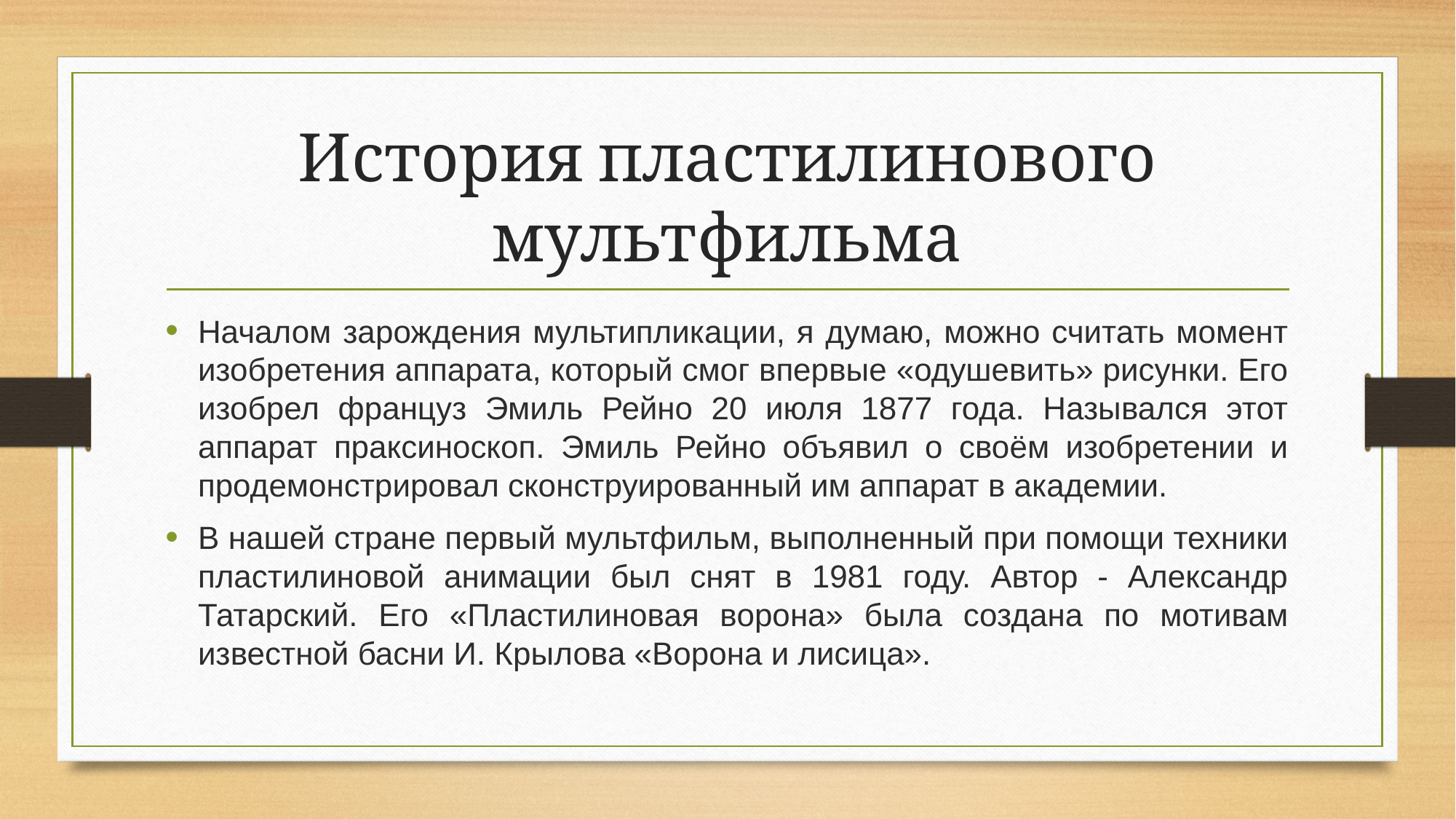

# История пластилинового мультфильма
Началом зарождения мультипликации, я думаю, можно считать момент изобретения аппарата, который смог впервые «одушевить» рисунки. Его изобрел француз Эмиль Рейно 20 июля 1877 года. Назывался этот аппарат праксиноскоп. Эмиль Рейно объявил о своём изобретении и продемонстрировал сконструированный им аппарат в академии.
В нашей стране первый мультфильм, выполненный при помощи техники пластилиновой анимации был снят в 1981 году. Автор - Александр Татарский. Его «Пластилиновая ворона» была создана по мотивам известной басни И. Крылова «Ворона и лисица».